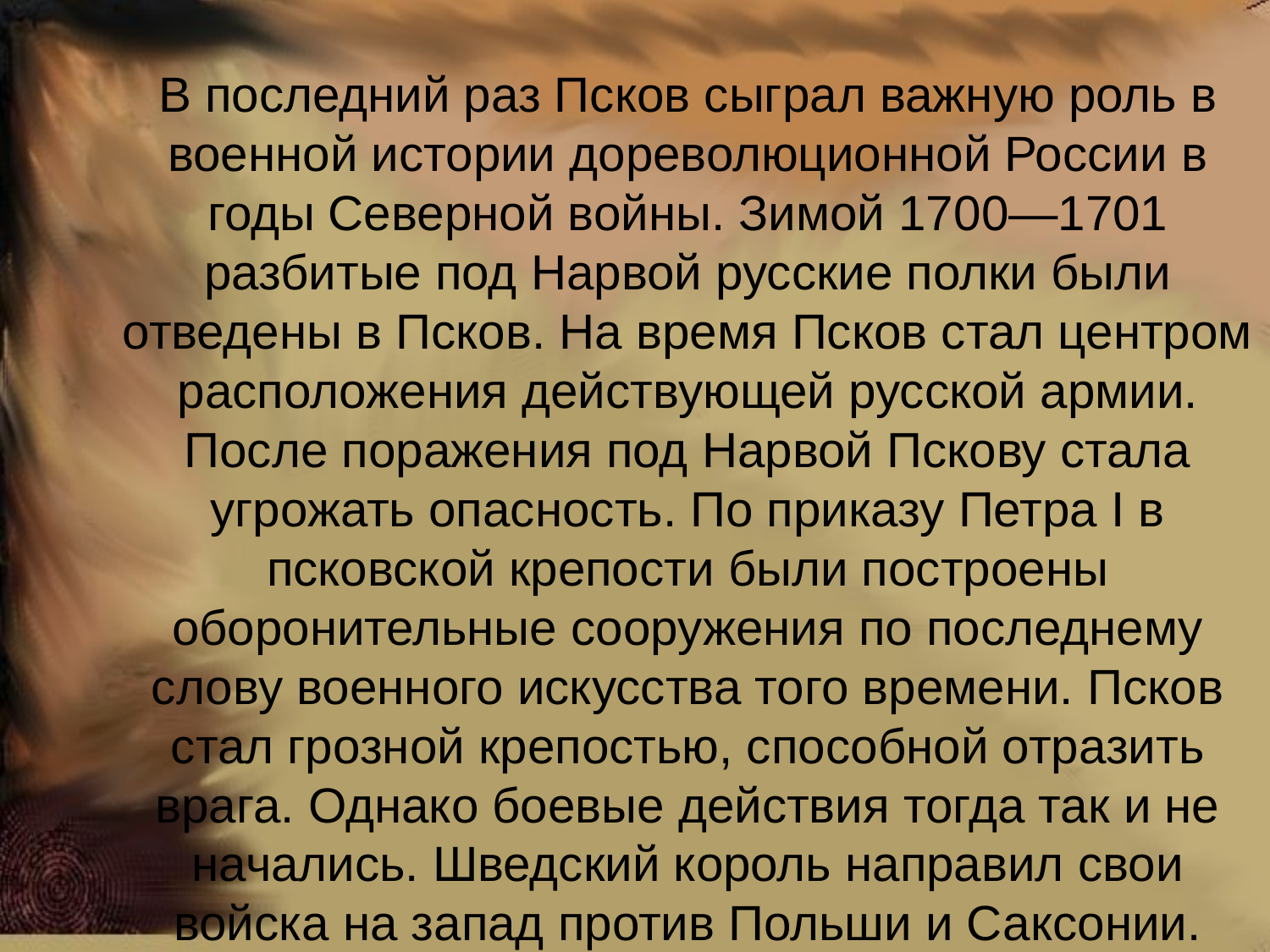

#
В последний раз Псков сыграл важную роль в военной истории дореволюционной России в годы Северной войны. Зимой 1700—1701 разбитые под Нарвой русские полки были отведены в Псков. На время Псков стал центром расположения действующей русской армии. После поражения под Нарвой Пскову стала угрожать опасность. По приказу Петра I в псковской крепости были построены оборонительные сооружения по последнему слову военного искусства того времени. Псков стал грозной крепостью, способной отразить врага. Однако боевые действия тогда так и не начались. Шведский король направил свои войска на запад против Польши и Саксонии. Расквартированные в Пскове войска сами перешли в наступление.